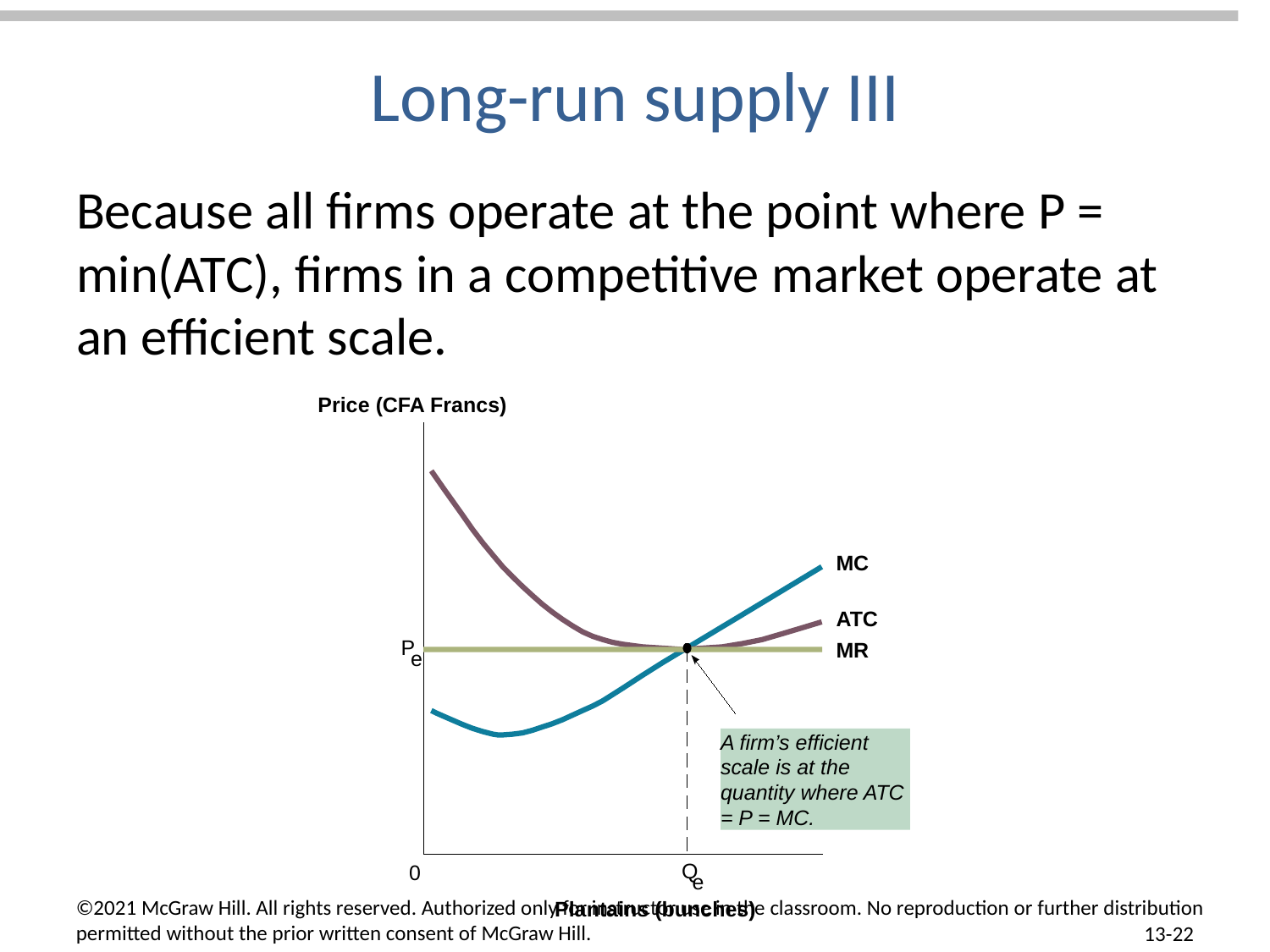

# Long-run supply III
Because all firms operate at the point where P = min(ATC), firms in a competitive market operate at an efficient scale.
Price (CFA Francs)

MC

ATC
P
MR

e

A firm’s efficient scale is at the quantity where ATC = P = MC.

Q
0
e
Plantains (bunches)